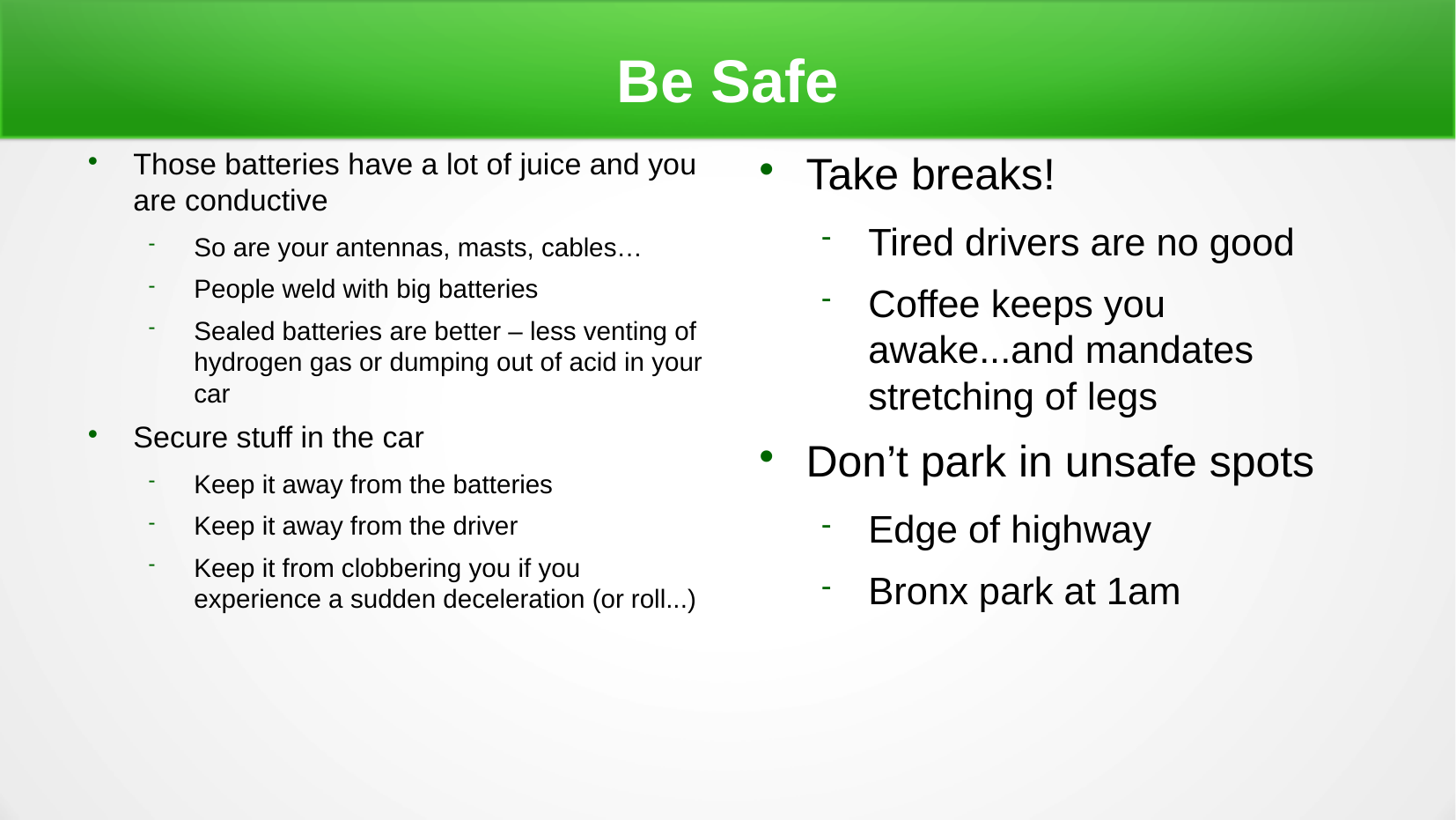

Be Safe
Those batteries have a lot of juice and you are conductive
So are your antennas, masts, cables…
People weld with big batteries
Sealed batteries are better – less venting of hydrogen gas or dumping out of acid in your car
Secure stuff in the car
Keep it away from the batteries
Keep it away from the driver
Keep it from clobbering you if you experience a sudden deceleration (or roll...)
Take breaks!
Tired drivers are no good
Coffee keeps you awake...and mandates stretching of legs
Don’t park in unsafe spots
Edge of highway
Bronx park at 1am